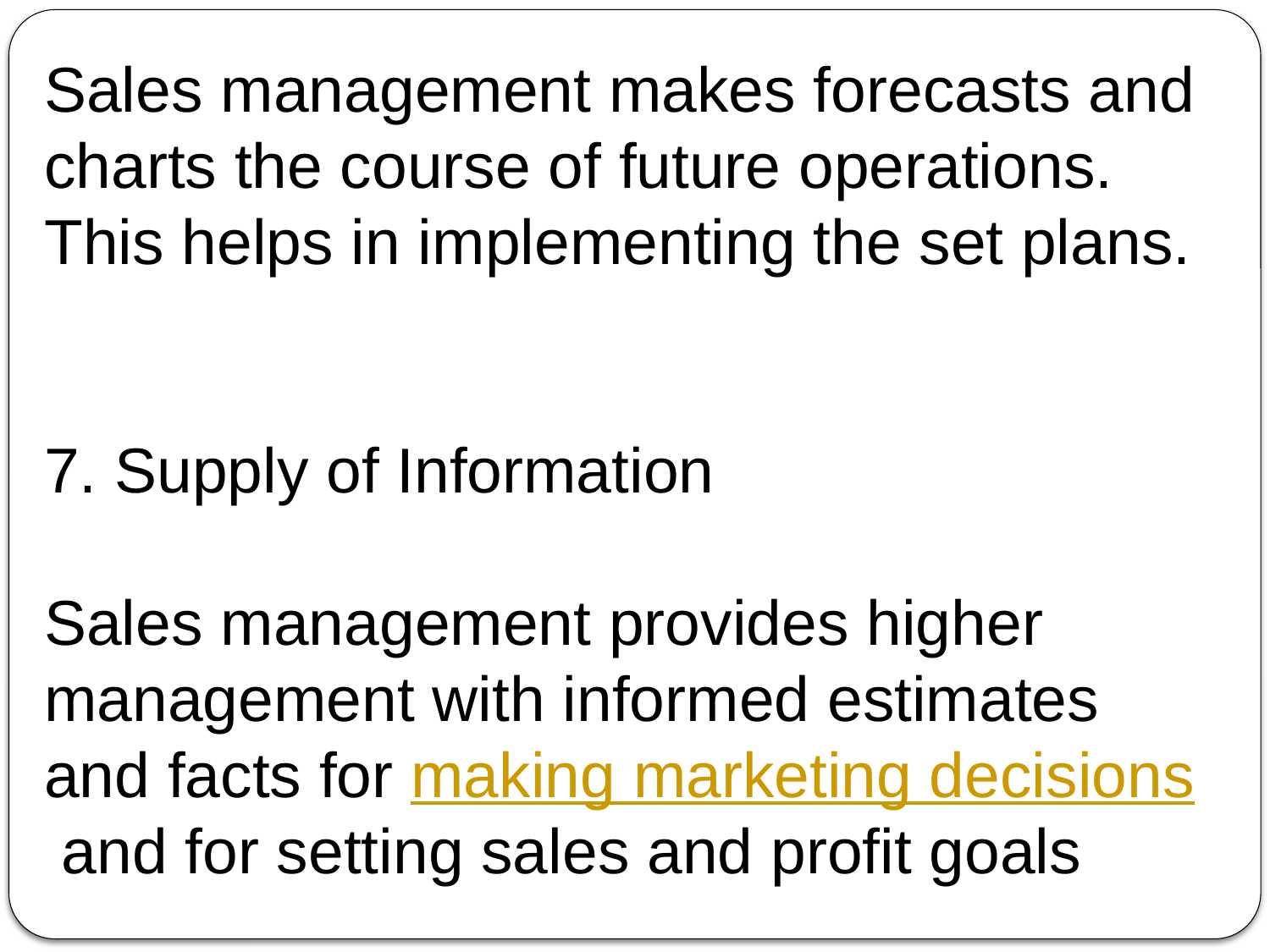

Sales management makes forecasts and charts the course of future operations.
This helps in implementing the set plans.

7. Supply of Information

Sales management provides higher management with informed estimates and facts for making marketing decisions and for setting sales and profit goals